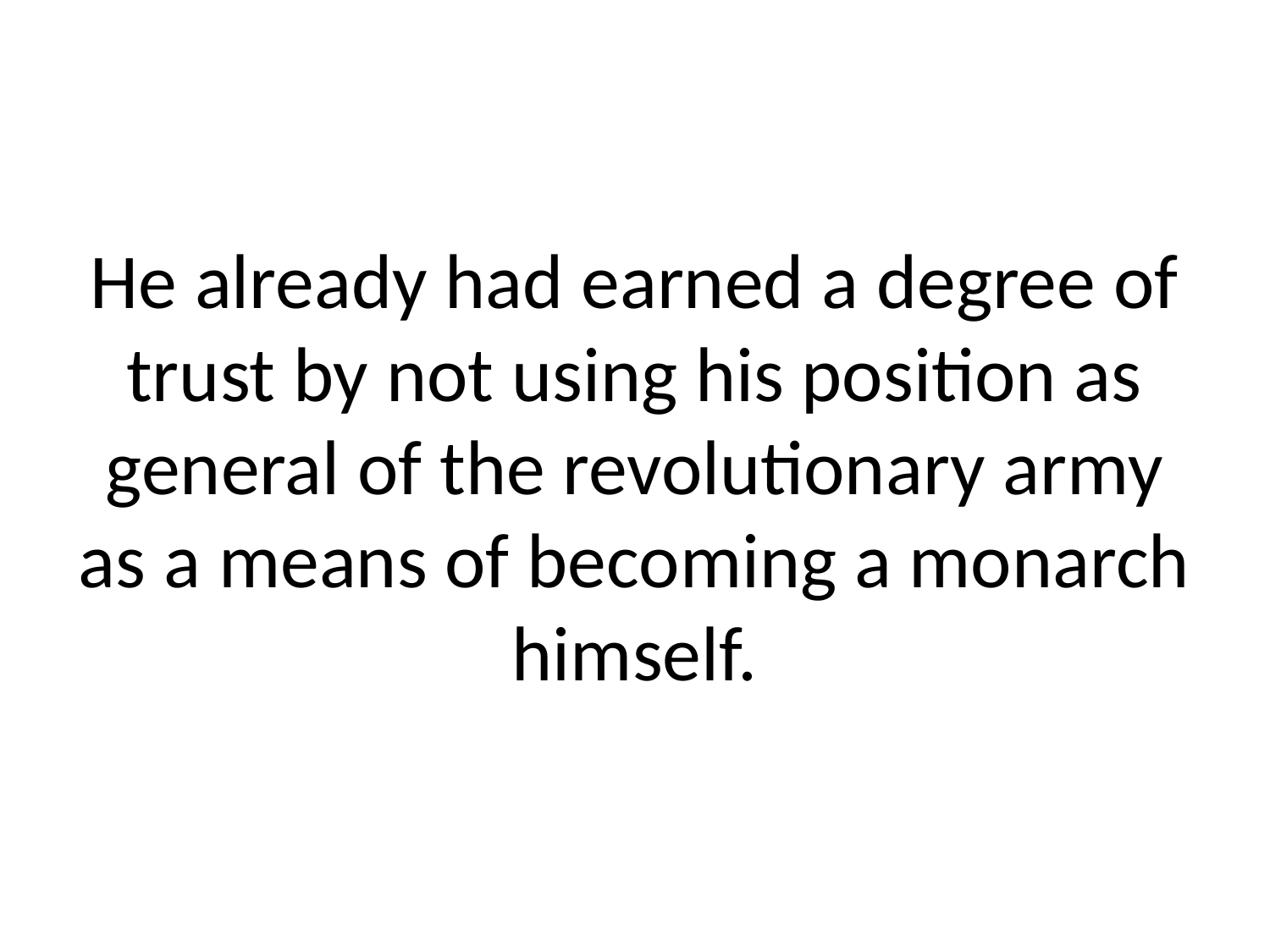

# He already had earned a degree of trust by not using his position as general of the revolutionary army as a means of becoming a monarch himself.